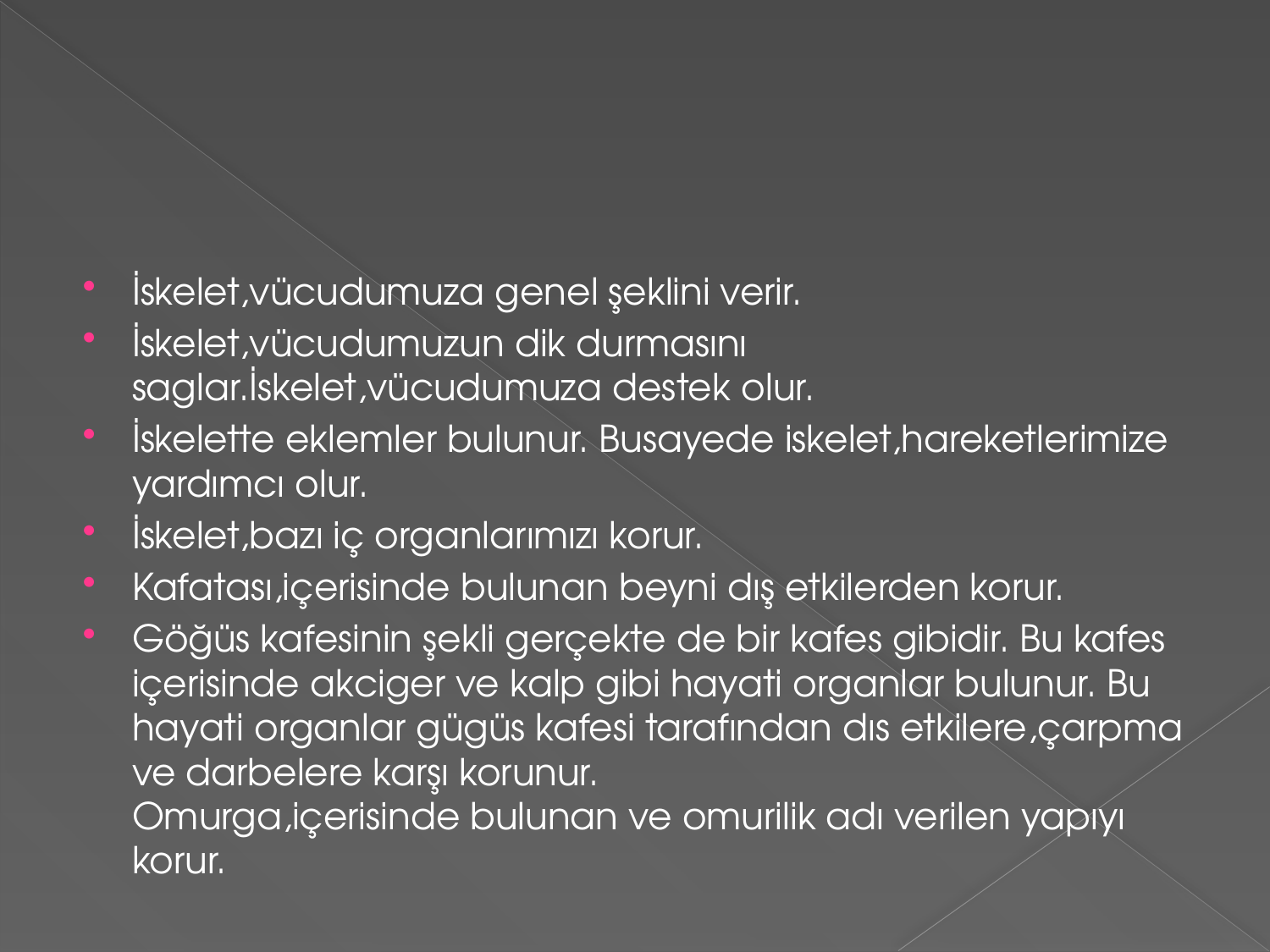

#
İskelet,vücudumuza genel şeklini verir.
İskelet,vücudumuzun dik durmasını saglar.İskelet,vücudumuza destek olur.
İskelette eklemler bulunur. Busayede iskelet,hareketlerimize yardımcı olur.
İskelet,bazı iç organlarımızı korur.
Kafatası,içerisinde bulunan beyni dış etkilerden korur.
Göğüs kafesinin şekli gerçekte de bir kafes gibidir. Bu kafes içerisinde akciger ve kalp gibi hayati organlar bulunur. Bu hayati organlar gügüs kafesi tarafından dıs etkilere,çarpma ve darbelere karşı korunur.
Omurga,içerisinde bulunan ve omurilik adı verilen yapıyı korur.